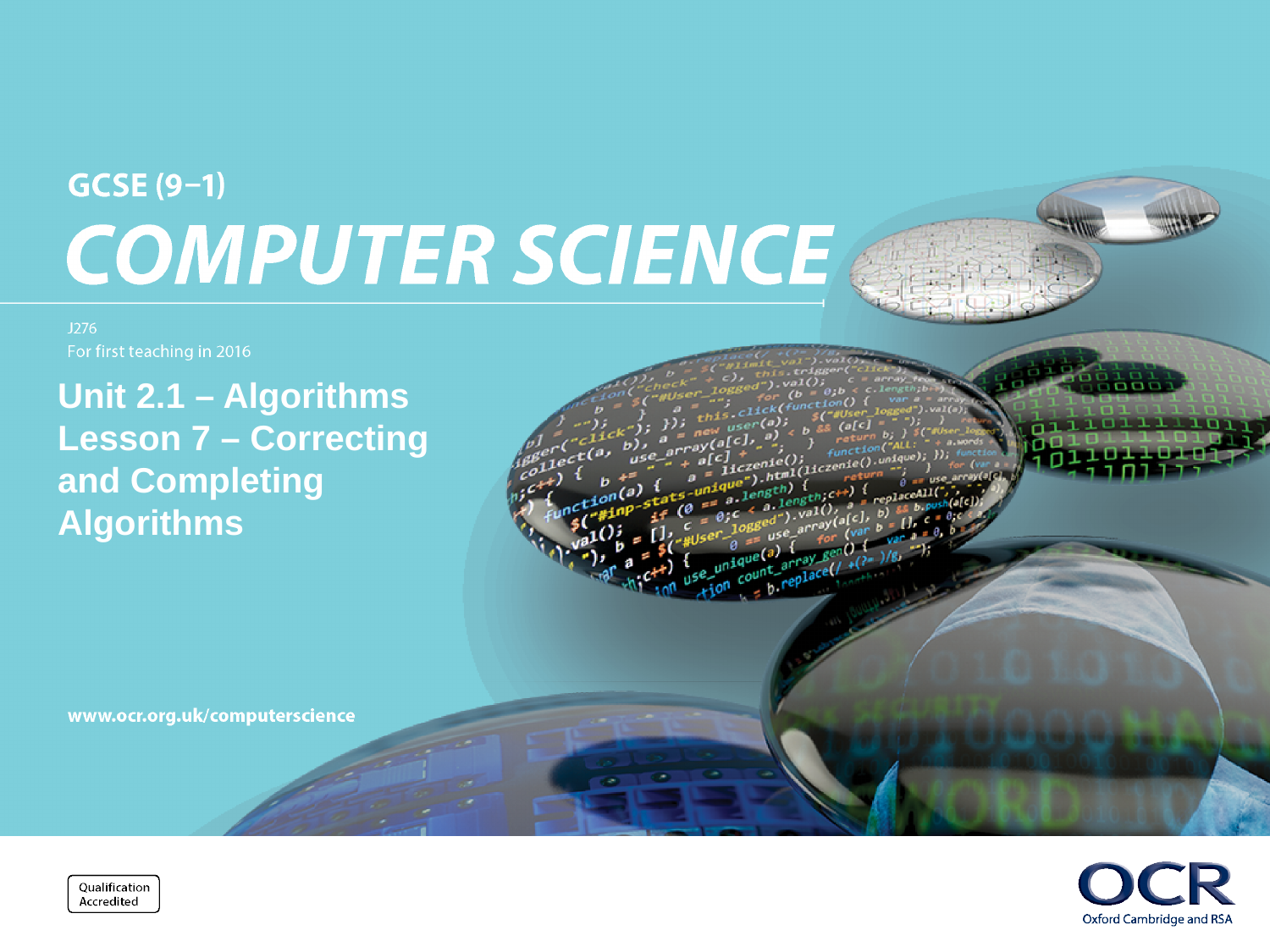

# Unit 2.1 – Algorithms Lesson 7 – Correcting and Completing Algorithms